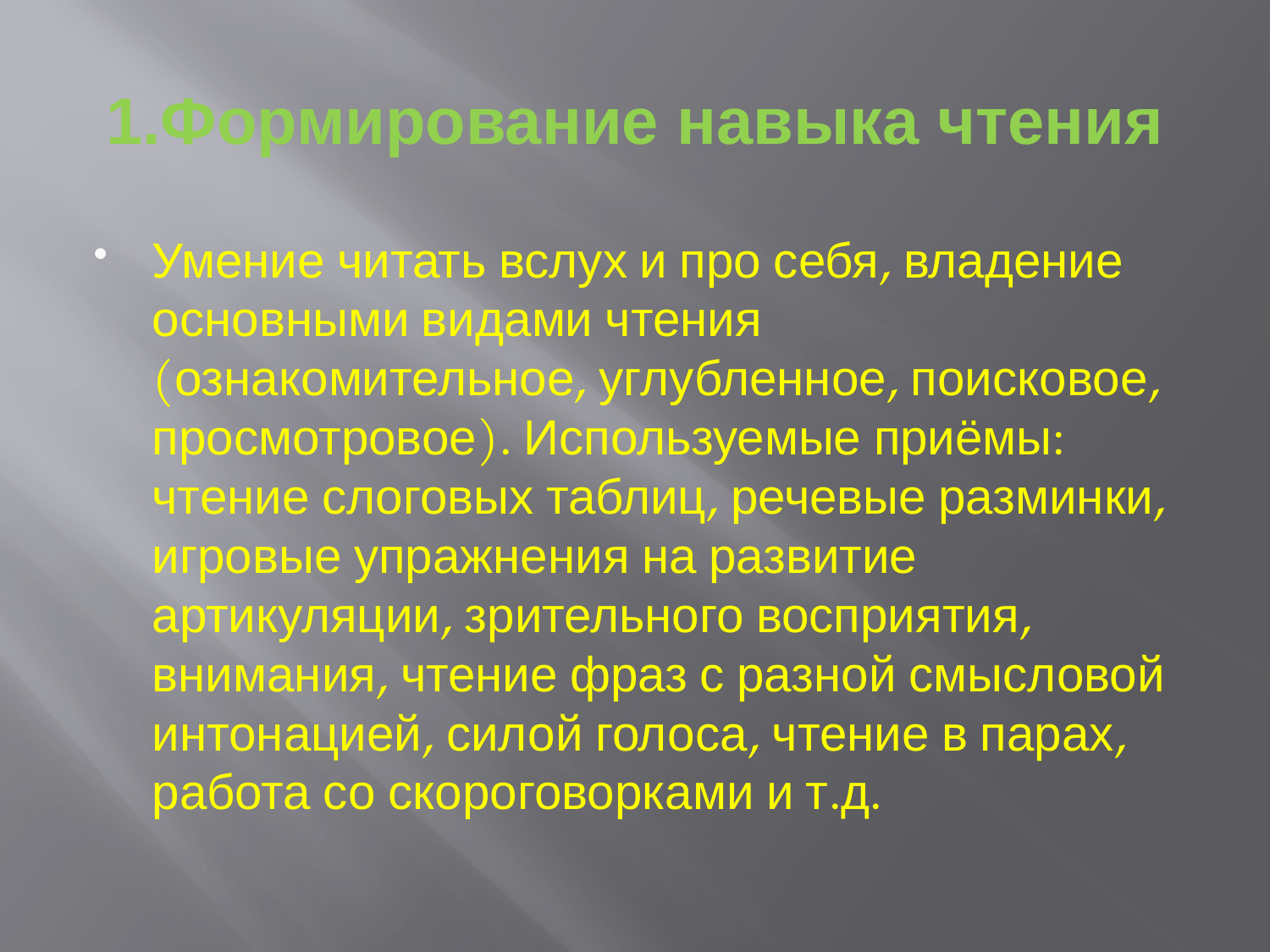

# 1.Формирование навыка чтения
Умение читать вслух и про себя, владение основными видами чтения (ознакомительное, углубленное, поисковое, просмотровое). Используемые приёмы: чтение слоговых таблиц, речевые разминки, игровые упражнения на развитие артикуляции, зрительного восприятия, внимания, чтение фраз с разной смысловой интонацией, силой голоса, чтение в парах, работа со скороговорками и т.д.